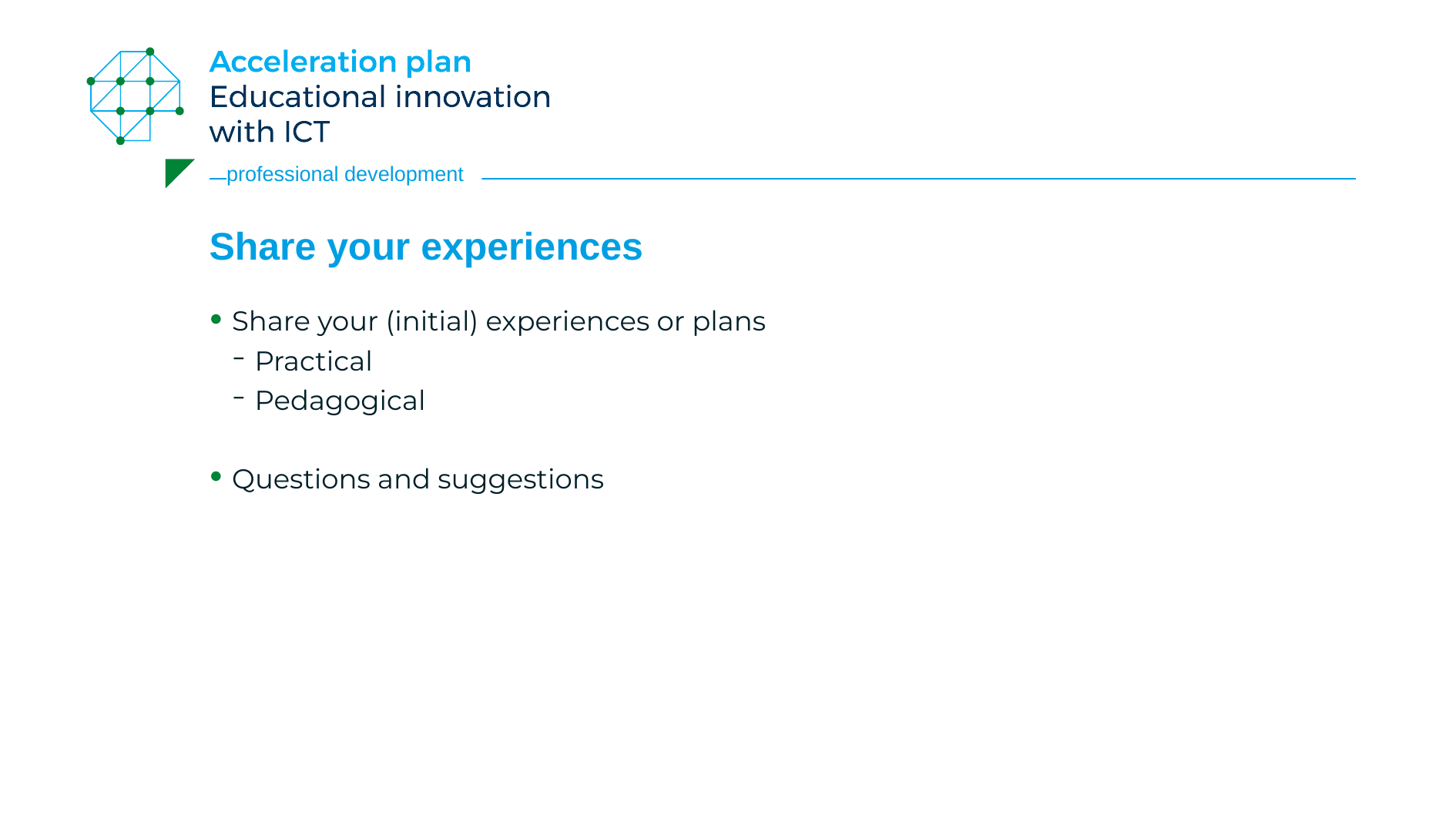

# Share your experiences
Share your (initial) experiences or plans
Practical
Pedagogical

Questions and suggestions